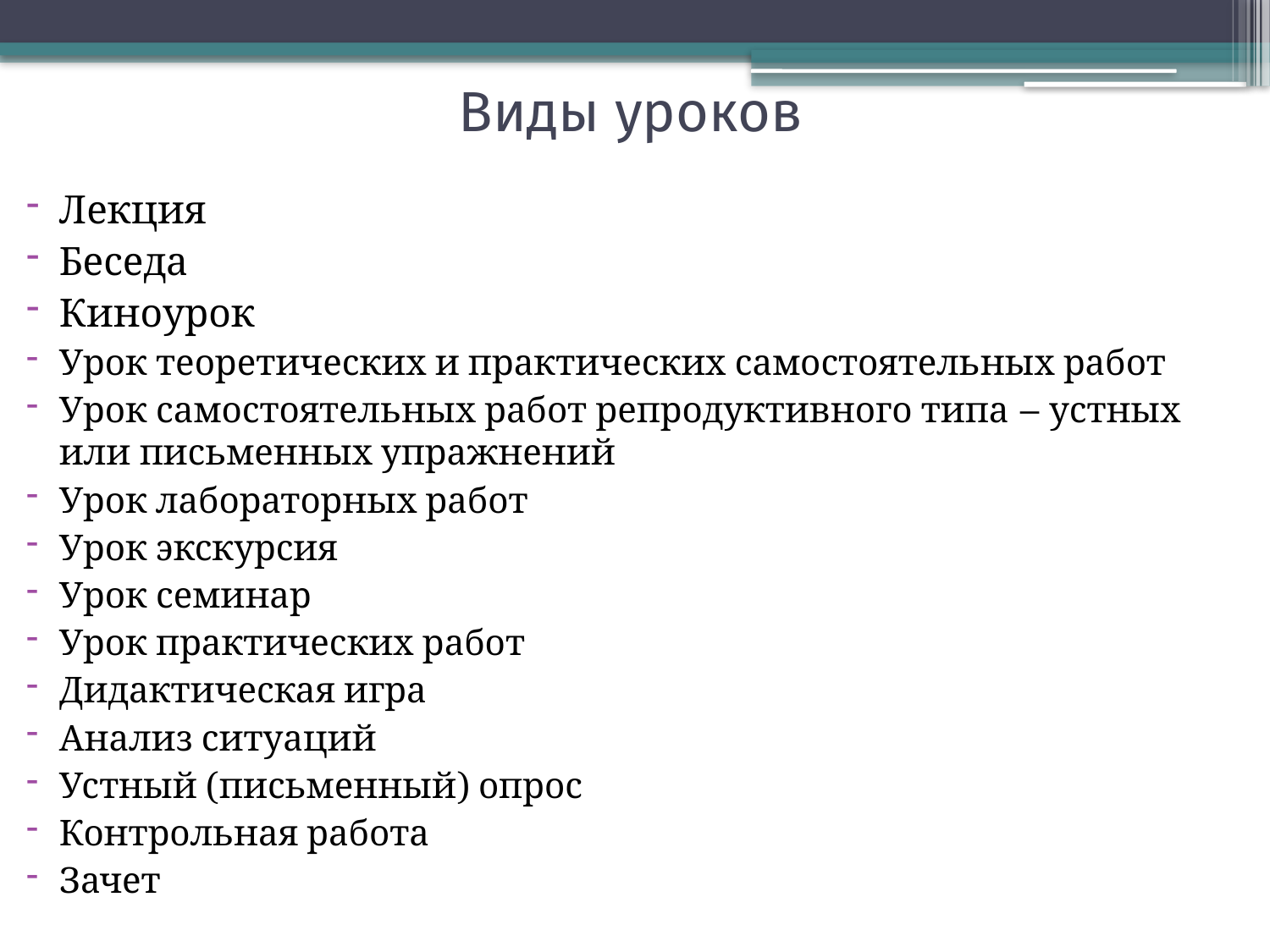

# Виды уроков
Лекция
Беседа
Киноурок
Урок теоретических и практических самостоятельных работ
Урок самостоятельных работ репродуктивного типа – устных или письменных упражнений
Урок лабораторных работ
Урок экскурсия
Урок семинар
Урок практических работ
Дидактическая игра
Анализ ситуаций
Устный (письменный) опрос
Контрольная работа
Зачет